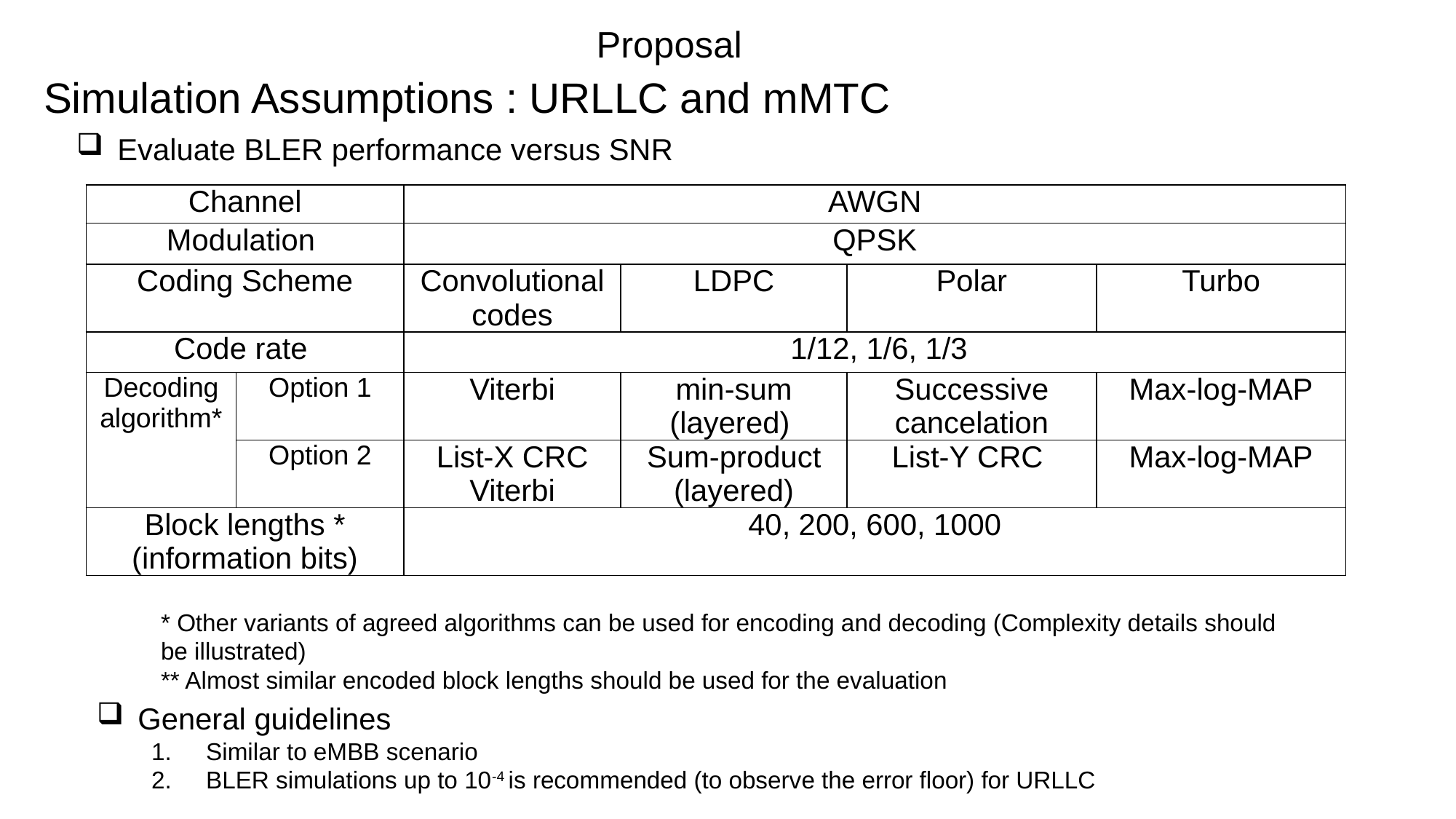

Proposal
# Simulation Assumptions : URLLC and mMTC
Evaluate BLER performance versus SNR
| Channel |  | AWGN |  |  |  |
| --- | --- | --- | --- | --- | --- |
| Modulation |  | QPSK |  |  |  |
| Coding Scheme |  | Convolutional codes | LDPC | Polar | Turbo |
| Code rate |  | 1/12, 1/6, 1/3 |  |  |  |
| Decoding algorithm\* | Option 1 | Viterbi | min-sum (layered) | Successive cancelation | Max-log-MAP |
|  | Option 2 | List-X CRC Viterbi | Sum-product (layered) | List-Y CRC | Max-log-MAP |
| Block lengths \* (information bits) |  | 40, 200, 600, 1000 |  |  |  |
* Other variants of agreed algorithms can be used for encoding and decoding (Complexity details should be illustrated)
** Almost similar encoded block lengths should be used for the evaluation

General guidelines
Similar to eMBB scenario
BLER simulations up to 10-4 is recommended (to observe the error floor) for URLLC